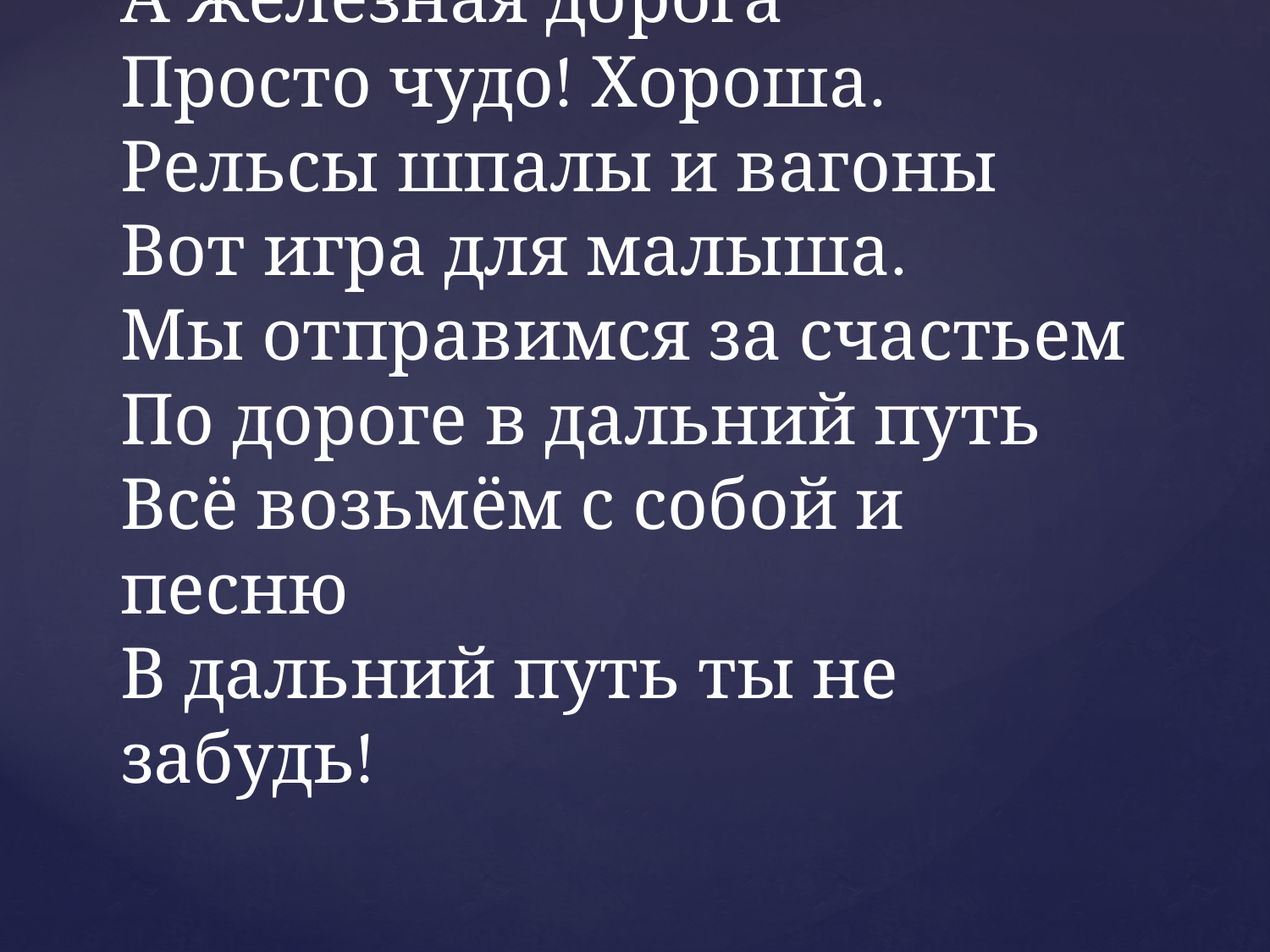

# А железная дорога Просто чудо! Хороша. Рельсы шпалы и вагоны Вот игра для малыша. Мы отправимся за счастьем По дороге в дальний путь Всё возьмём с собой и песню В дальний путь ты не забудь!